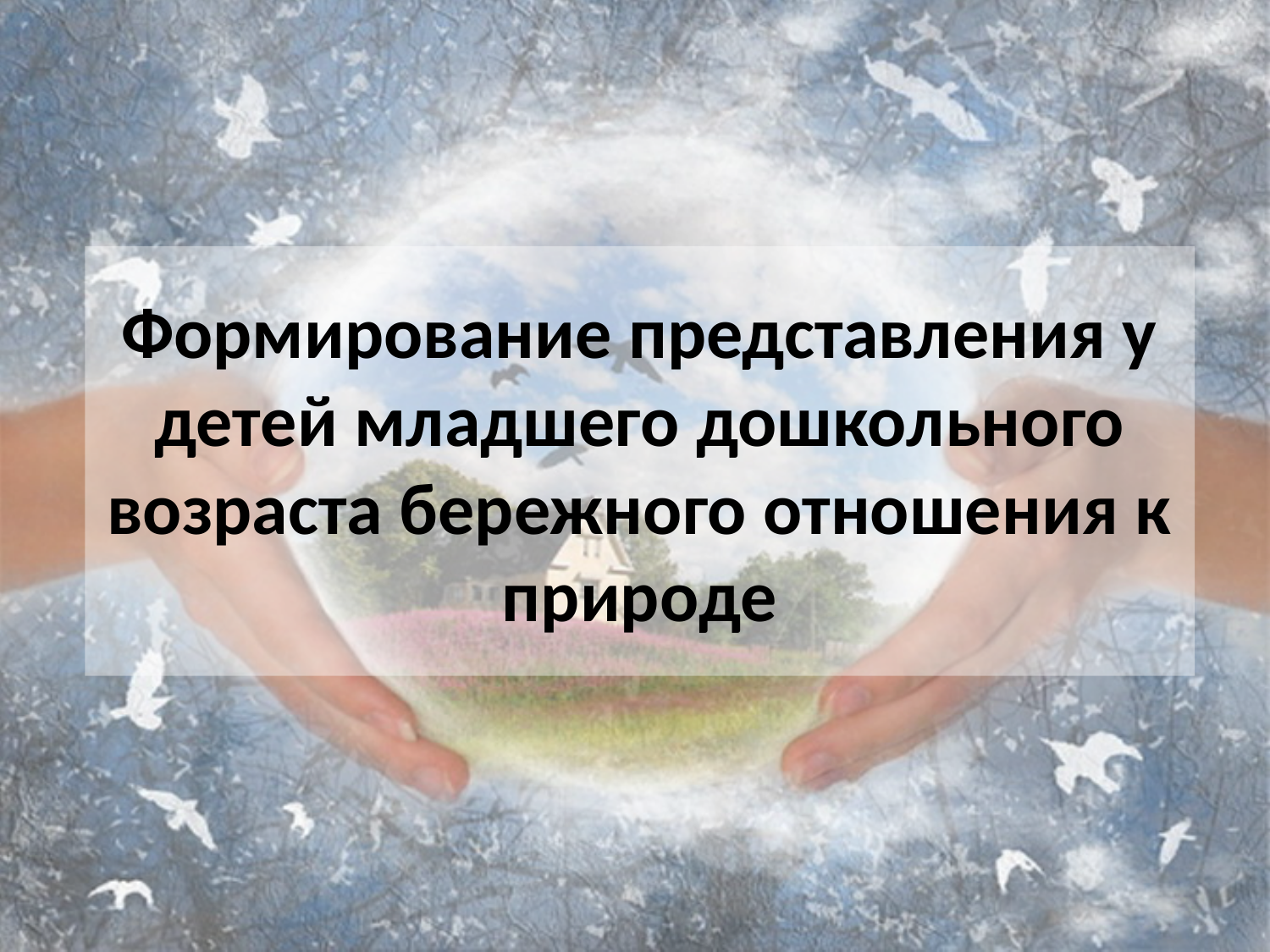

# Формирование представления у детей младшего дошкольного возраста бережного отношения к природе